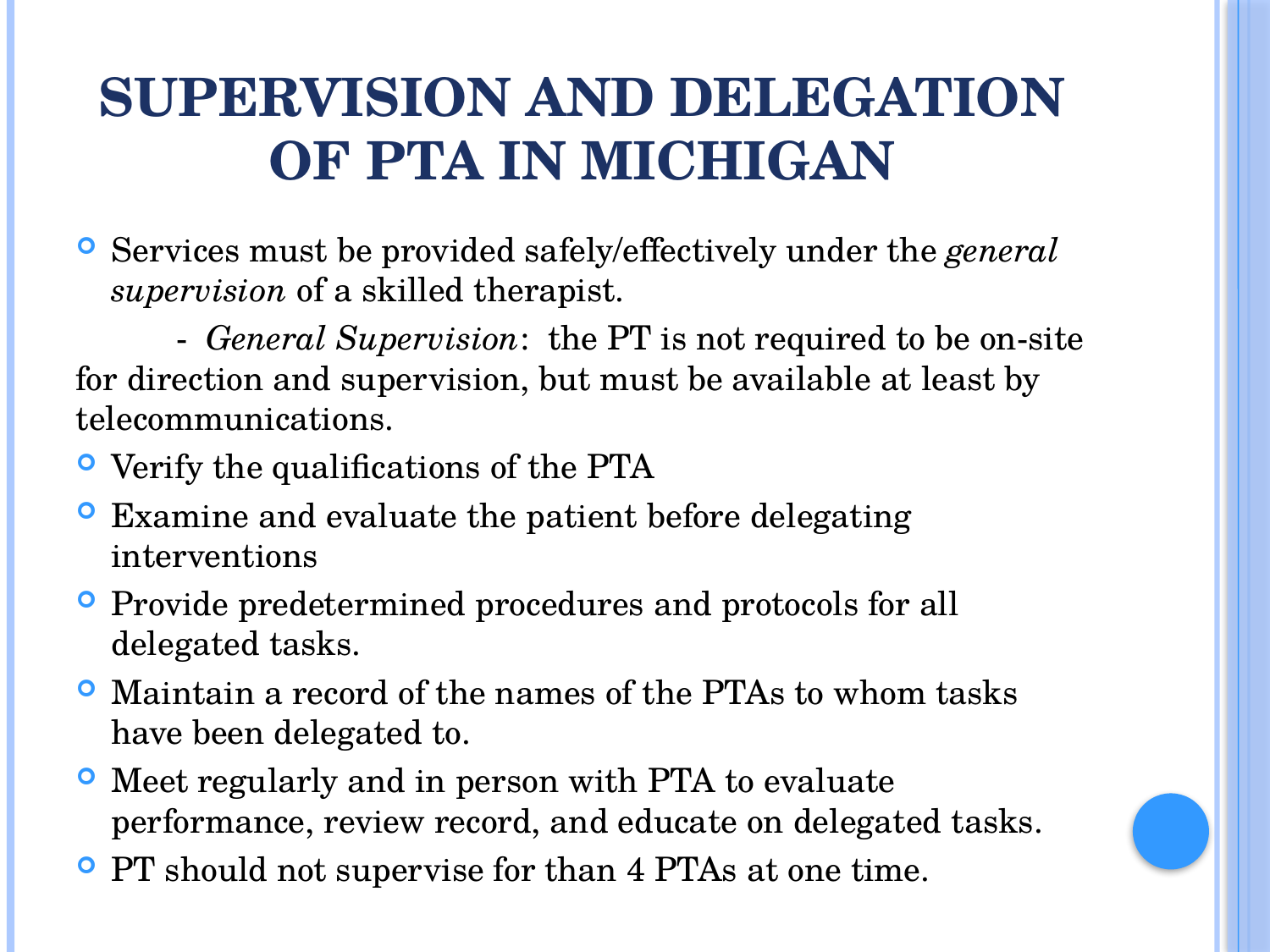

# Supervision And Delegation Of PTA In Michigan
Services must be provided safely/effectively under the general supervision of a skilled therapist.
	-  General Supervision:  the PT is not required to be on-site for direction and supervision, but must be available at least by telecommunications.
Verify the qualifications of the PTA
Examine and evaluate the patient before delegating interventions
Provide predetermined procedures and protocols for all delegated tasks.
Maintain a record of the names of the PTAs to whom tasks have been delegated to.
Meet regularly and in person with PTA to evaluate performance, review record, and educate on delegated tasks.
PT should not supervise for than 4 PTAs at one time.